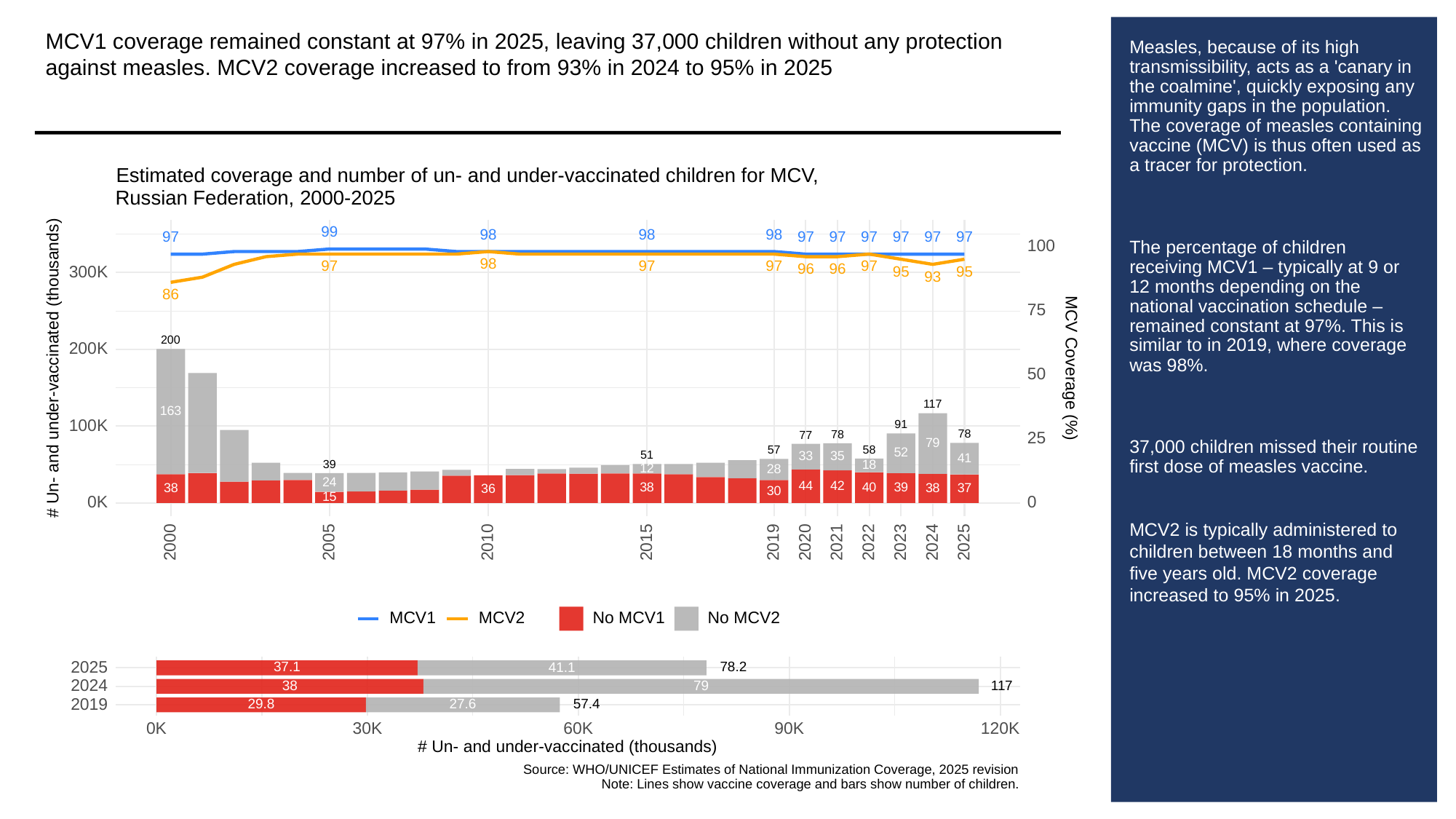

MCV1 coverage remained constant at 97% in 2025, leaving 37,000 children without any protection against measles. MCV2 coverage increased to from 93% in 2024 to 95% in 2025
# Measles, because of its high transmissibility, acts as a 'canary in the coalmine', quickly exposing any immunity gaps in the population. The coverage of measles containing vaccine (MCV) is thus often used as a tracer for protection.

The percentage of children receiving MCV1 – typically at 9 or 12 months depending on the national vaccination schedule – remained constant at 97%. This is similar to in 2019, where coverage was 98%.

37,000 children missed their routine first dose of measles vaccine.

MCV2 is typically administered to children between 18 months and five years old. MCV2 coverage increased to 95% in 2025.

Estimated coverage and number of un- and under-vaccinated children for MCV,
Russian Federation, 2000-2025

99
98
98
98
97
97
97
97
97
97
97

100

98
97
97
97
97
96
96
300K
95
95
93

86
75

200
200K

# Un- and under-vaccinated (thousands)
MCV Coverage (%)
50

117
163

100K
91

78
78
77
25

79

58
57
52
51
33
35
41

39
18

12

28

24

44

42
40
39
38
38
38
37
36
30

15
0K
0

2023
2000
2005
2010
2015
2019
2020
2021
2022
2024
2025

MCV1
MCV2
No MCV1
No MCV2

2025
37.1
78.2
41.1

2024
38
79
117

2019
29.8
27.6
57.4

30K
0K
60K
90K
120K
# Un- and under-vaccinated (thousands)
Source: WHO/UNICEF Estimates of National Immunization Coverage, 2025 revision
Note: Lines show vaccine coverage and bars show number of children.